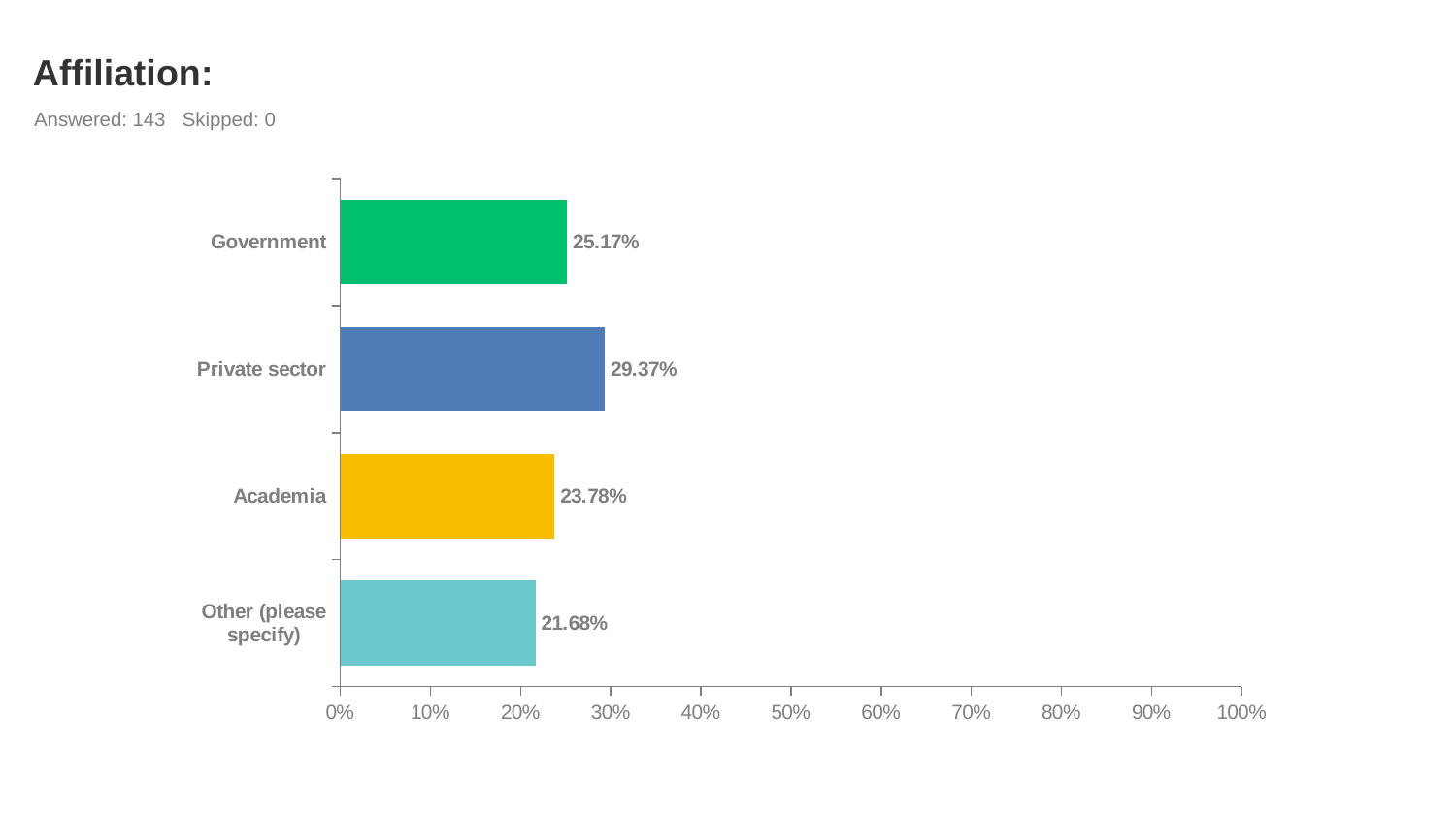

# Affiliation:
Answered: 143   Skipped: 0

### Chart

| Category |   |
|---|---|
| Government | 0.2517 |
| Private sector | 0.2937 |
| Academia | 0.2378 |
| Other (please specify) | 0.2168 |